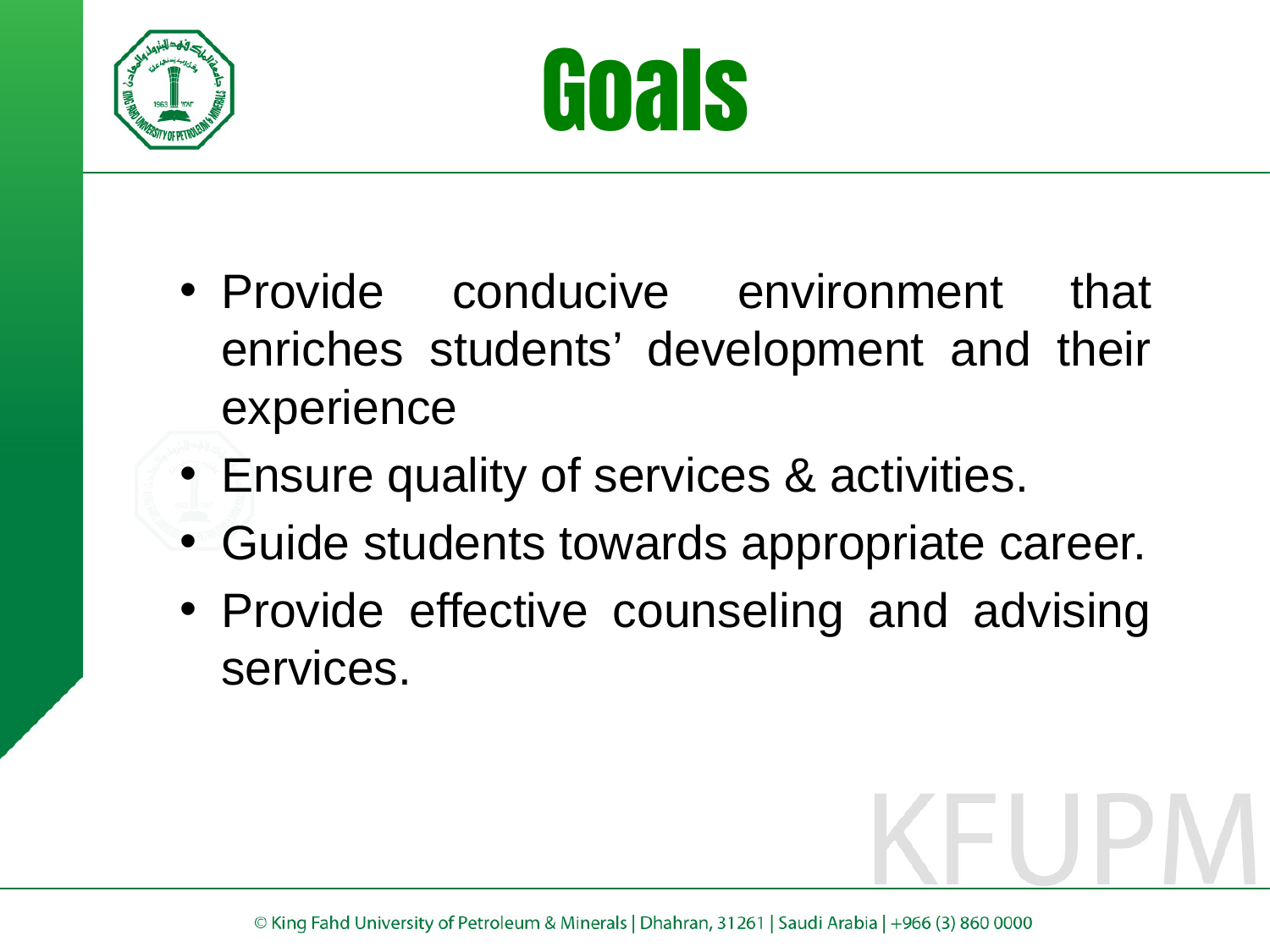

# Goals
Provide conducive environment that enriches students’ development and their experience
Ensure quality of services & activities.
Guide students towards appropriate career.
Provide effective counseling and advising services.